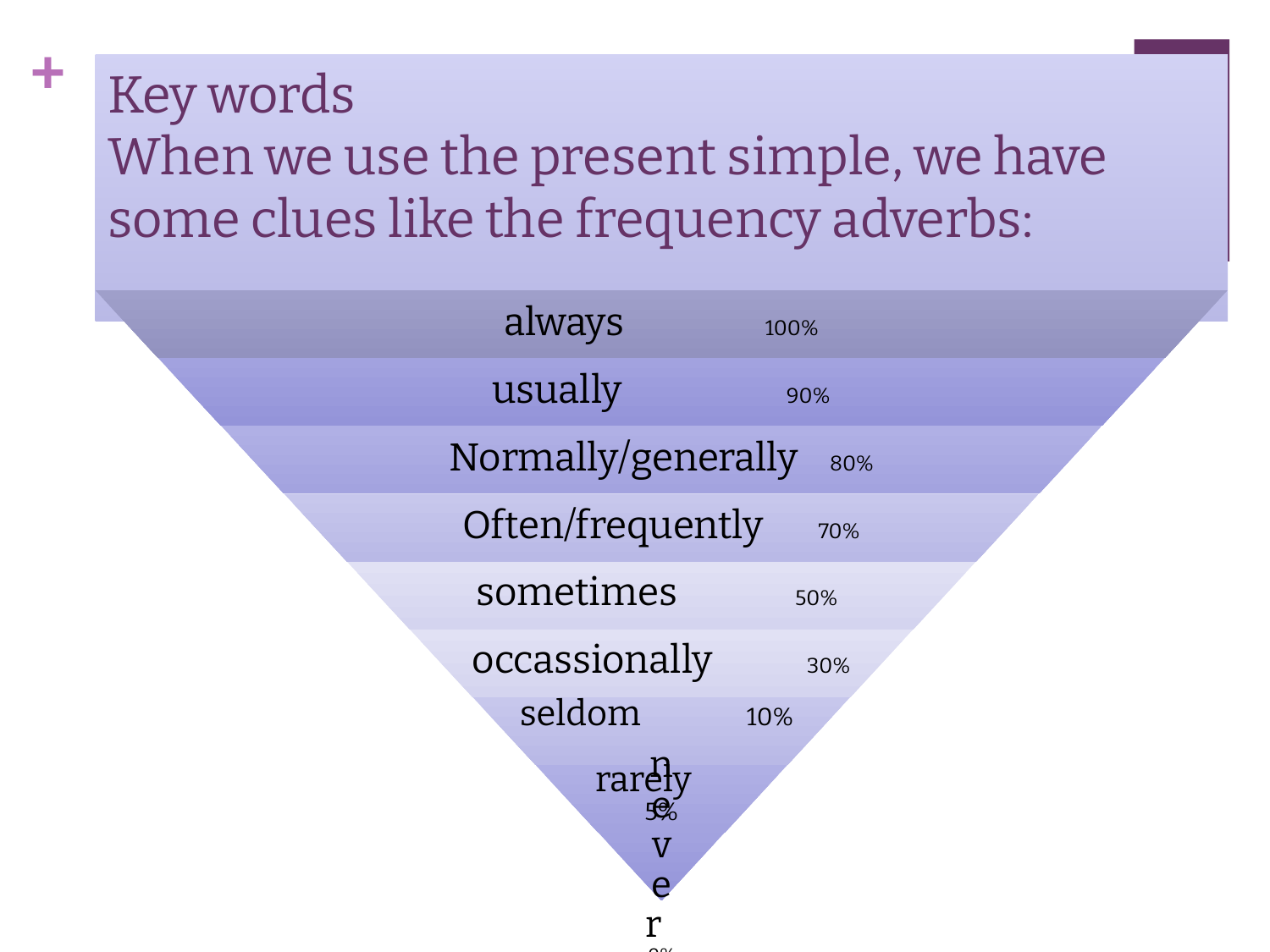

Key words
When we use the present simple, we have some clues like the frequency adverbs:
always                  100%
usually                     90%
Normally/generally    80%
Often/frequently       70%
sometimes               50%
occassionally            30%
seldom                    10%
rarely        5%
never   0%